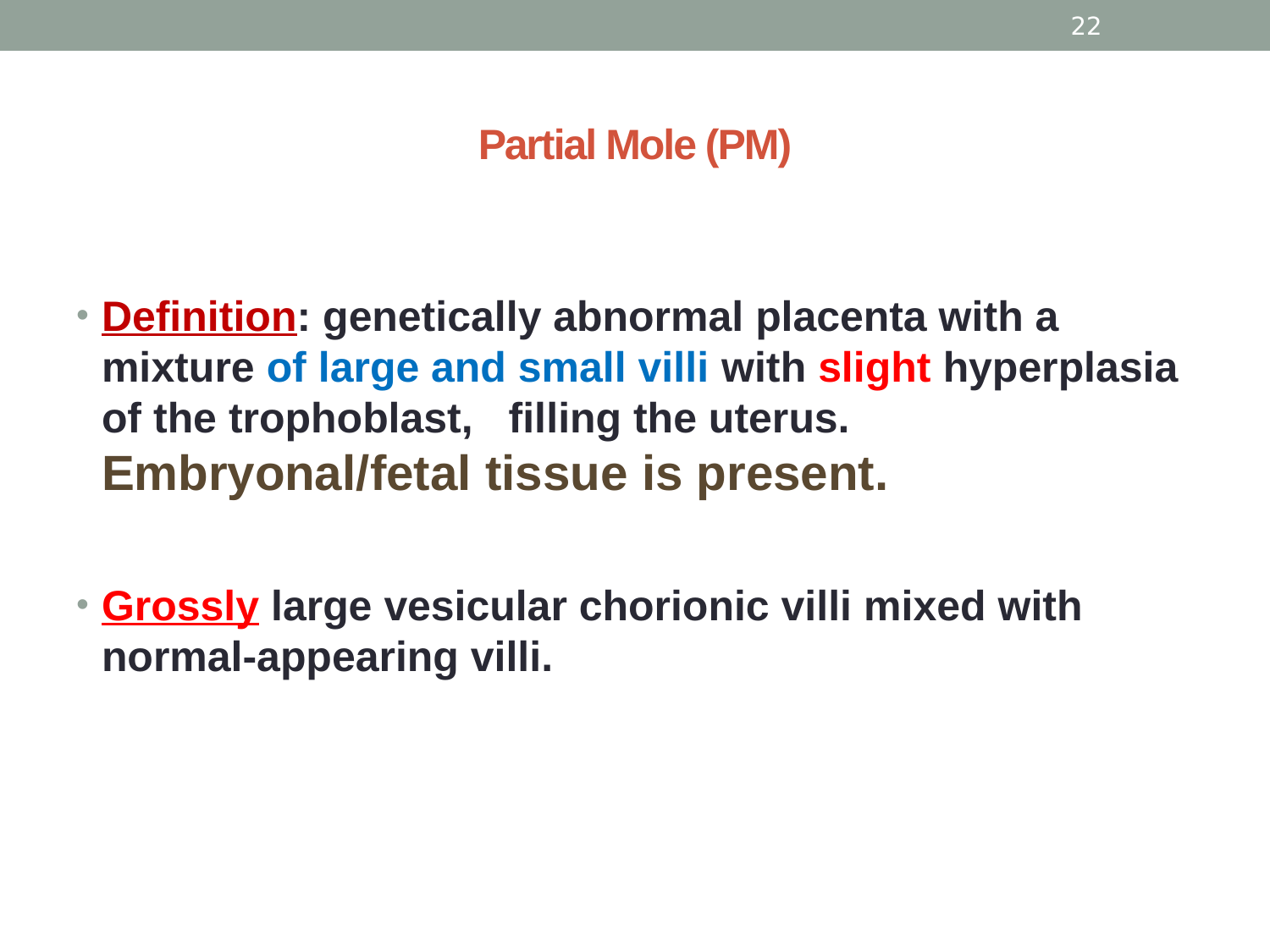

22
# Partial Mole (PM)

Definition: genetically abnormal placenta with a mixture of large and small villi with slight hyperplasia of the trophoblast,   filling the uterus. Embryonal/fetal tissue is present.

Grossly large vesicular chorionic villi mixed with normal-appearing villi.